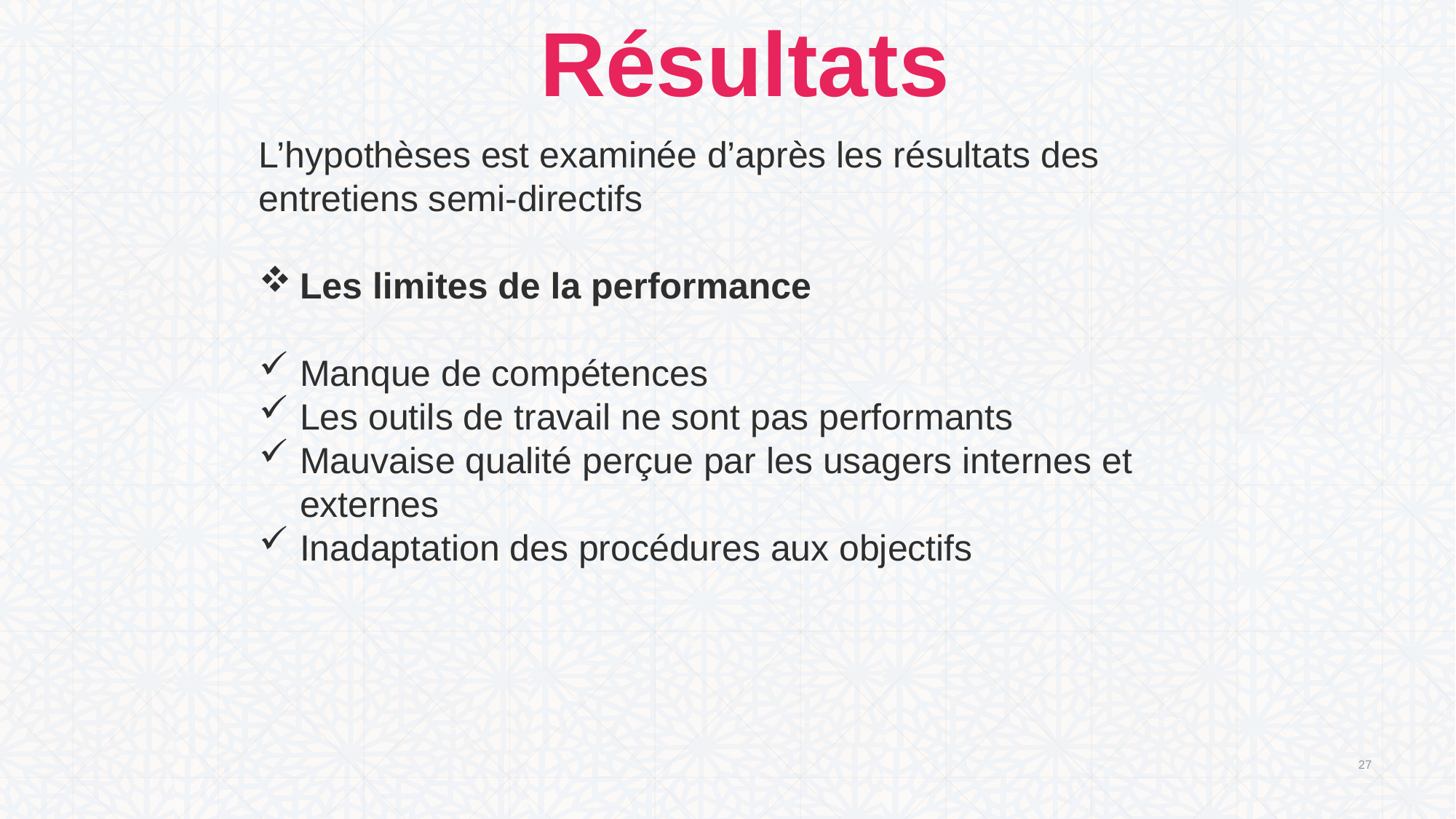

Résultats
L’hypothèses est examinée d’après les résultats des entretiens semi-directifs

Les limites de la performance

Manque de compétences
Les outils de travail ne sont pas performants
Mauvaise qualité perçue par les usagers internes et externes
Inadaptation des procédures aux objectifs

27